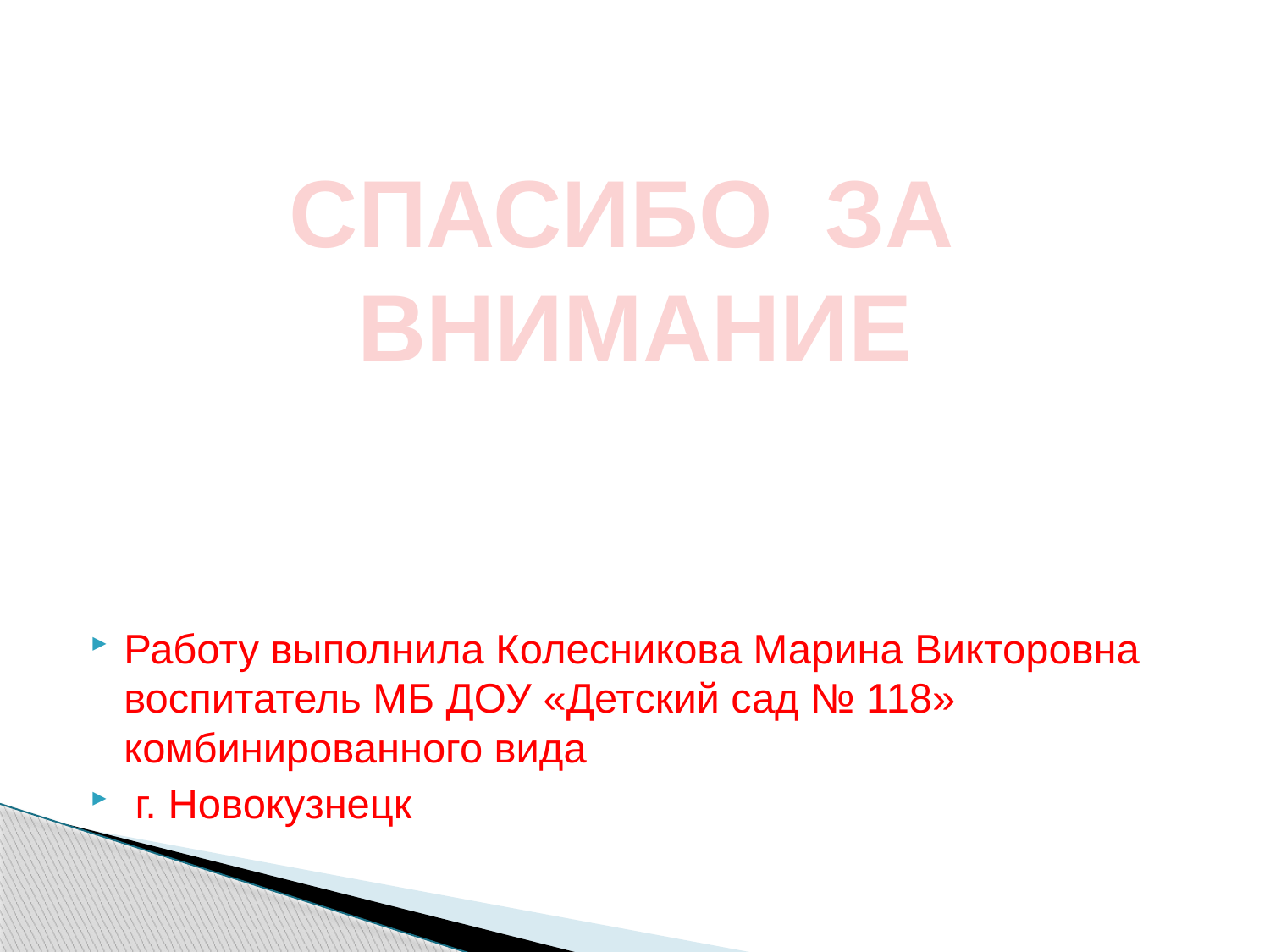

СПАСИБО  ЗА  ВНИМАНИЕ
Работу выполнила Колесникова Марина Викторовна воспитатель МБ ДОУ «Детский сад № 118» комбинированного вида
 г. Новокузнецк